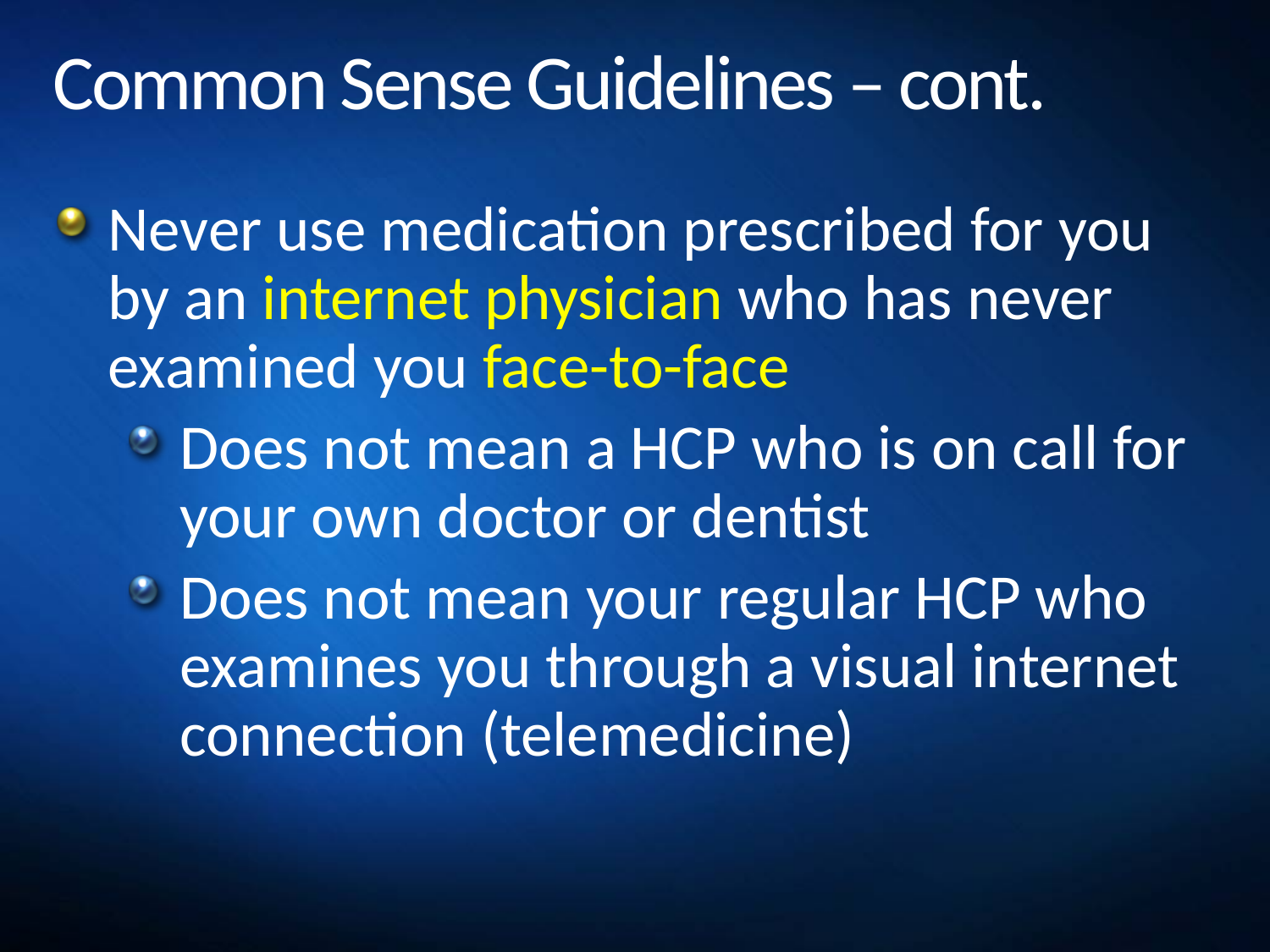

# Common Sense Guidelines – cont.
Never use medication prescribed for you by an internet physician who has never examined you face-to-face
Does not mean a HCP who is on call for your own doctor or dentist
Does not mean your regular HCP who examines you through a visual internet connection (telemedicine)